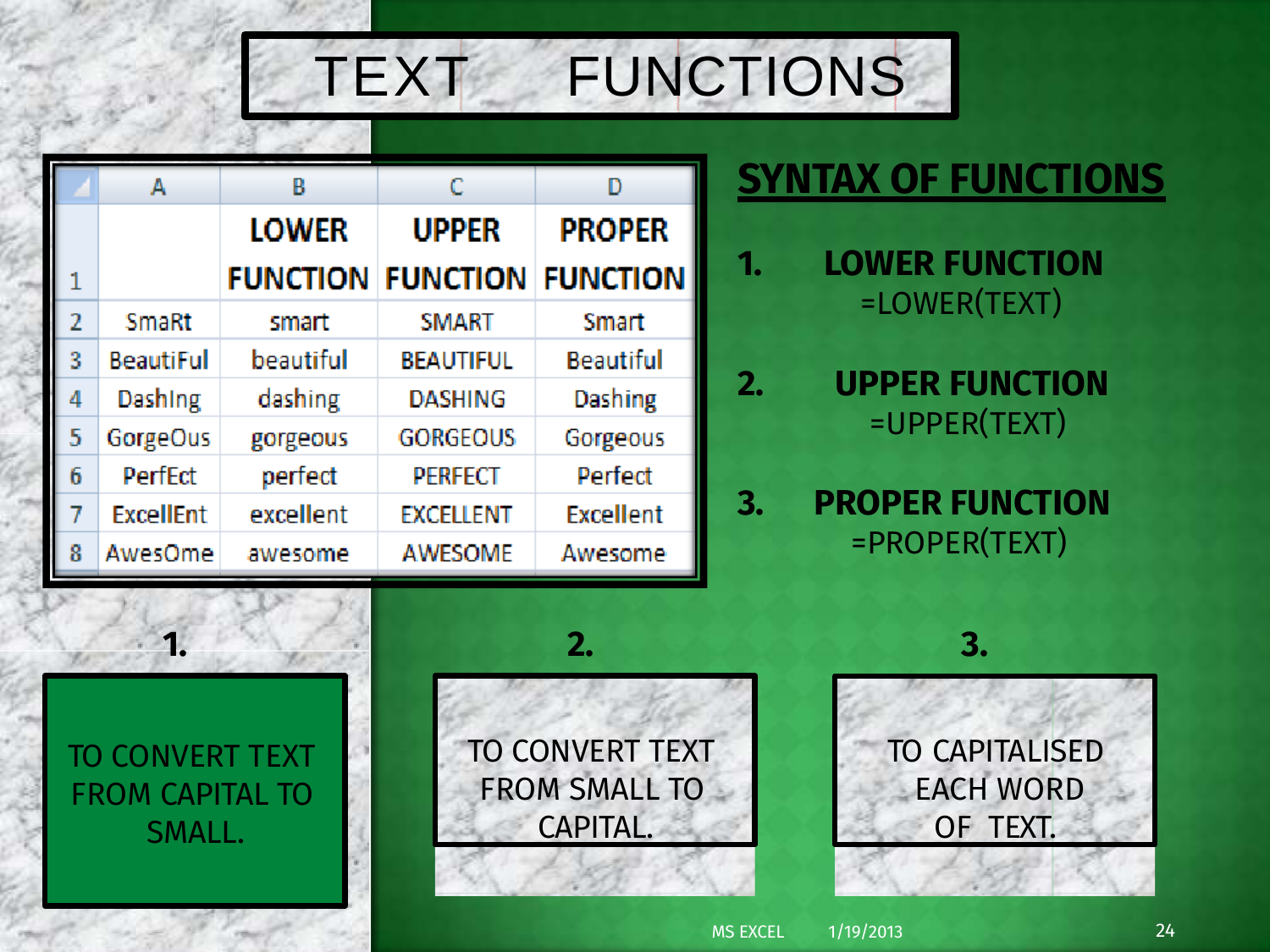

# TEXT	FUNCTIONS
SYNTAX OF FUNCTIONS
LOWER FUNCTION
=LOWER(TEXT)

UPPER FUNCTION
=UPPER(TEXT)

PROPER FUNCTION
=PROPER(TEXT)

1.
2.
3.

TO CONVERT TEXT  FROM CAPITAL TO  SMALL.

TO CONVERT TEXT  FROM SMALL TO  CAPITAL.

TO CAPITALISED  EACH WORD OF  TEXT.
24
1/19/2013
MS EXCEL